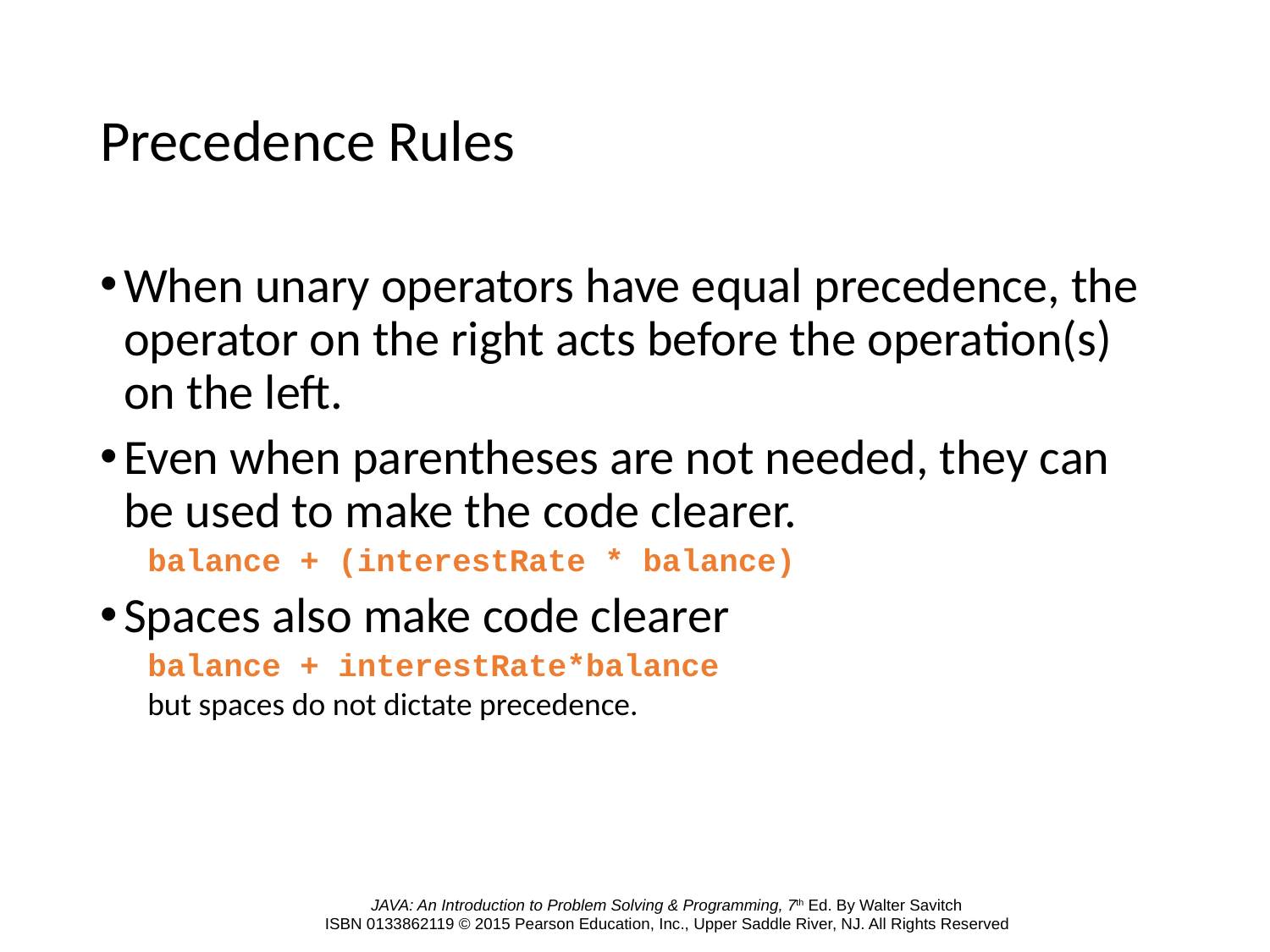

# Precedence Rules
When unary operators have equal precedence, the operator on the right acts before the operation(s) on the left.
Even when parentheses are not needed, they can be used to make the code clearer.
balance + (interestRate * balance)
Spaces also make code clearer
balance + interestRate*balance
but spaces do not dictate precedence.